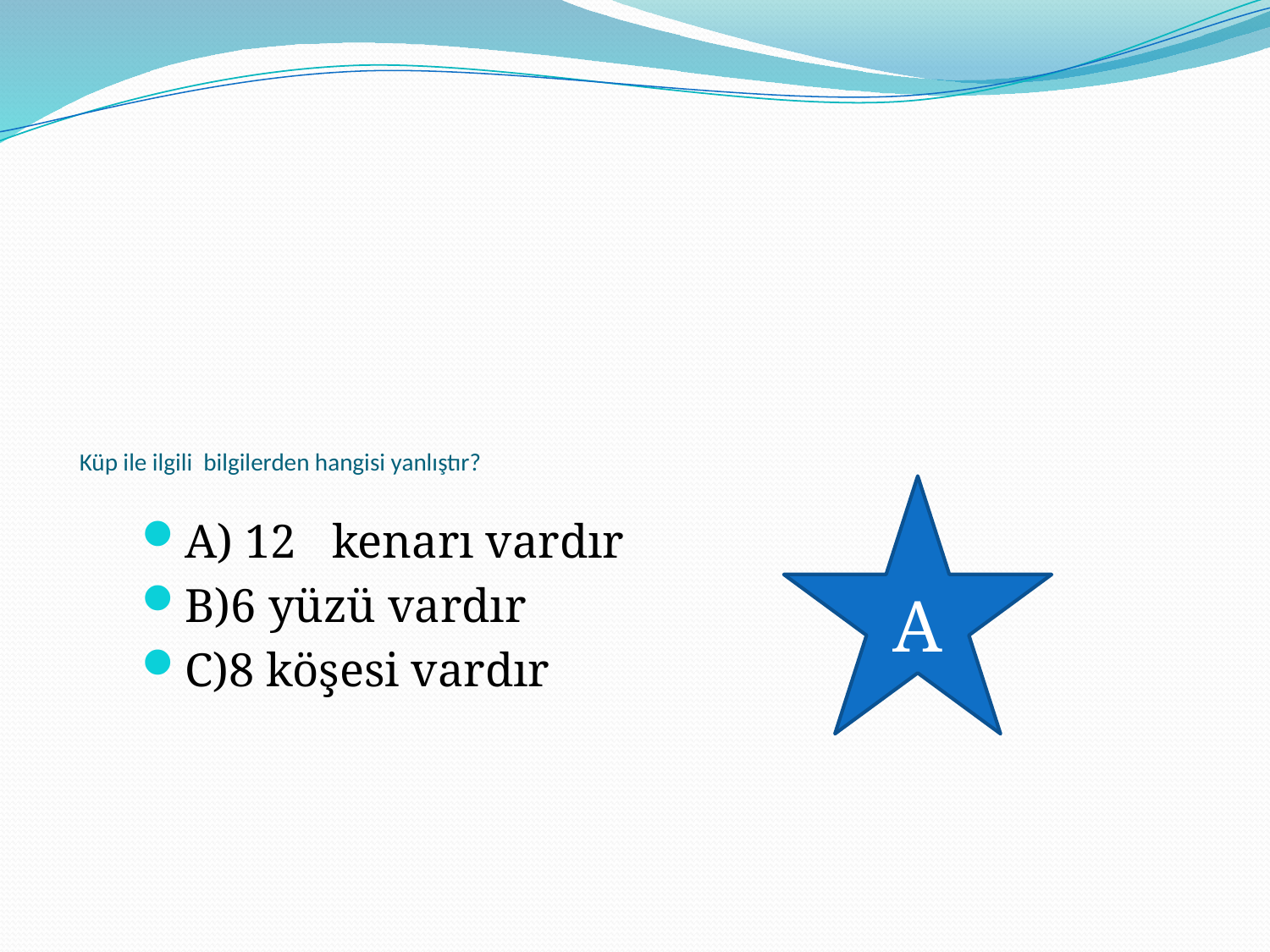

# Küp ile ilgili  bilgilerden hangisi yanlıştır?
A
A) 12   kenarı vardır
B)6 yüzü vardır
C)8 köşesi vardır